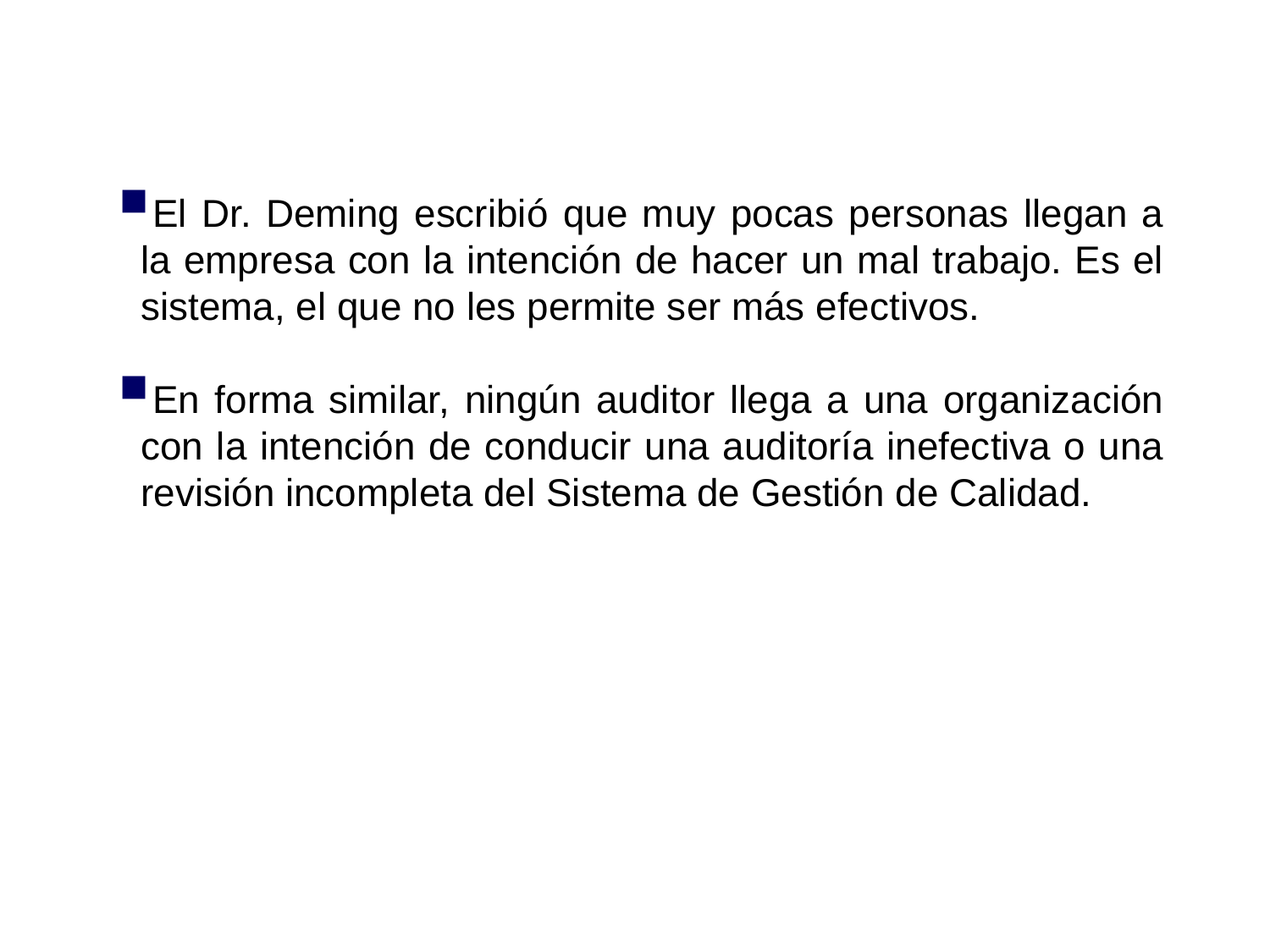

AUDITORÍAS A PROCESOS
El Dr. Deming escribió que muy pocas personas llegan a la empresa con la intención de hacer un mal trabajo. Es el sistema, el que no les permite ser más efectivos.

En forma similar, ningún auditor llega a una organización con la intención de conducir una auditoría inefectiva o una revisión incompleta del Sistema de Gestión de Calidad.